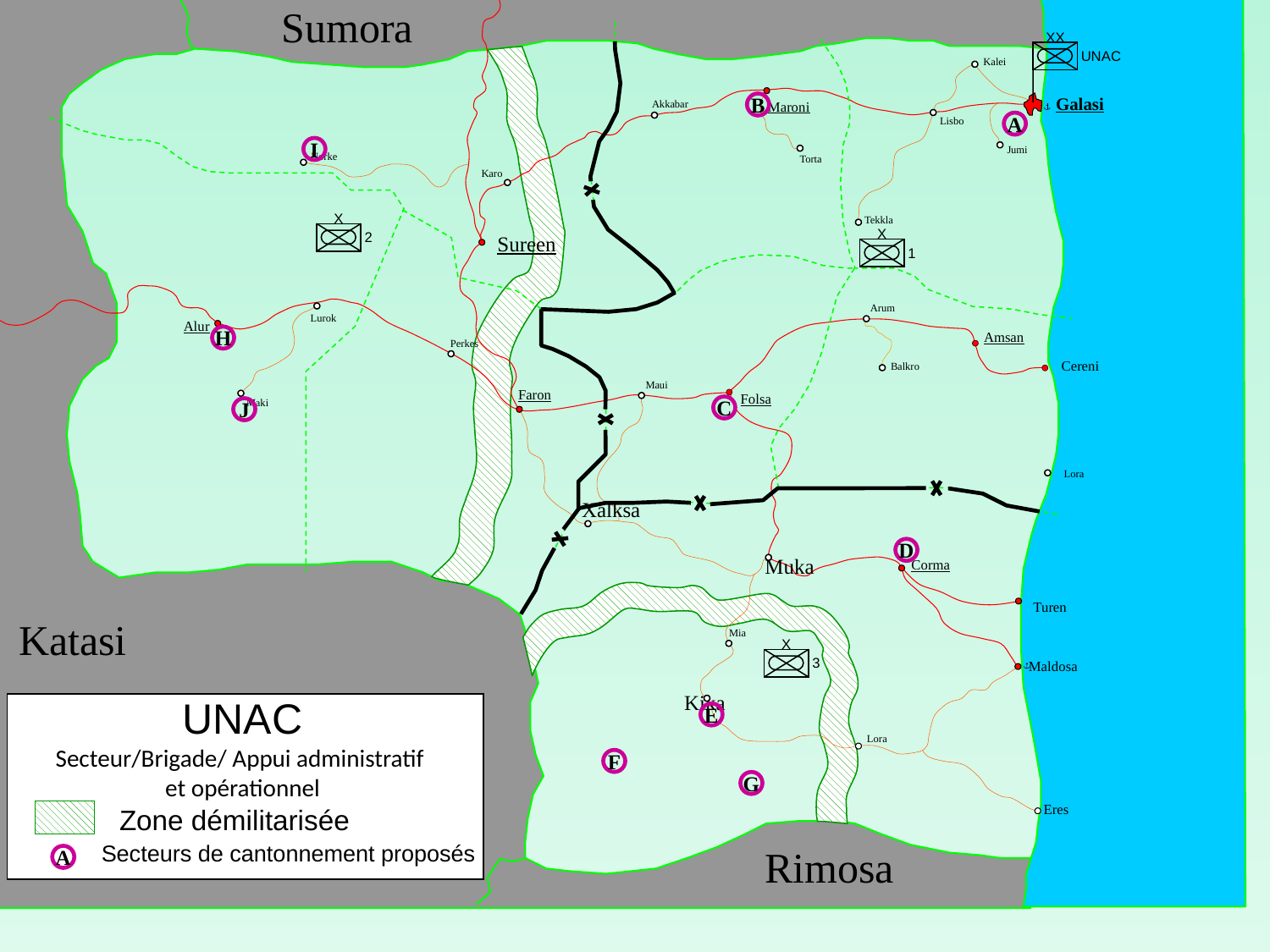

Sumora
XX
UNAC

Kalei

Akkabar
Lisbo

Jumi

Norke

Torta

Karo

Tekkla

Arum

Lurok

Perkes

Balkro

Maui
Maki

Lora

Xalksa

Muka

Mia

Kika

Lora

Eres

Galasi

Maroni

B

A

I

X
2

X
1

Sureen

Alur

Amsan
H

Cereni

Faron
Folsa

C
J

D

Corma

Turen

Katasi
X
3

 Maldosa

UNAC
Secteur/Brigade/ Appui administratif
et opérationnel

E
F
G
Zone démilitarisée

Secteurs de cantonnement proposés
Rimosa
A